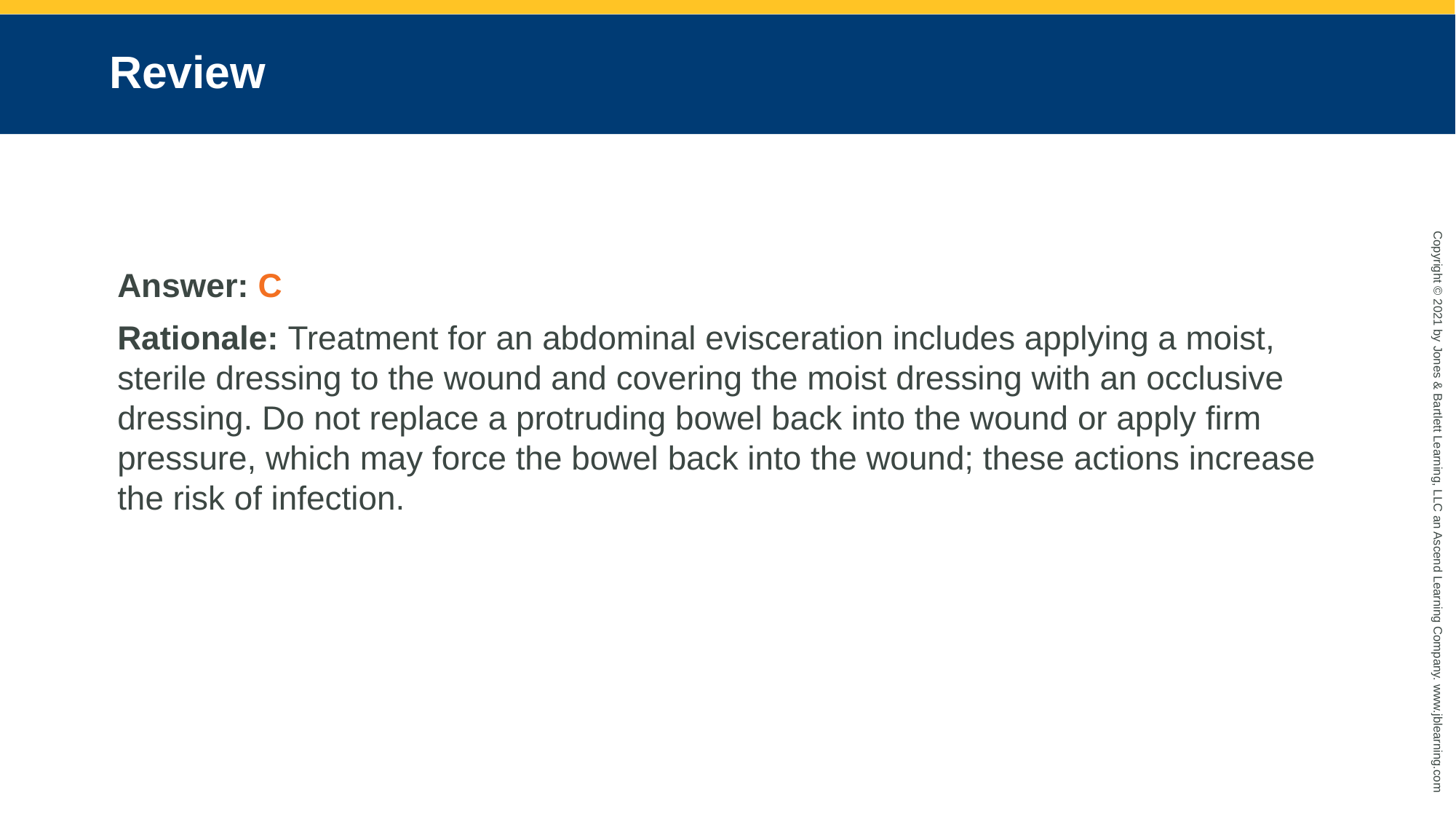

# Review
Answer: C
Rationale: Treatment for an abdominal evisceration includes applying a moist, sterile dressing to the wound and covering the moist dressing with an occlusive dressing. Do not replace a protruding bowel back into the wound or apply firm pressure, which may force the bowel back into the wound; these actions increase the risk of infection.